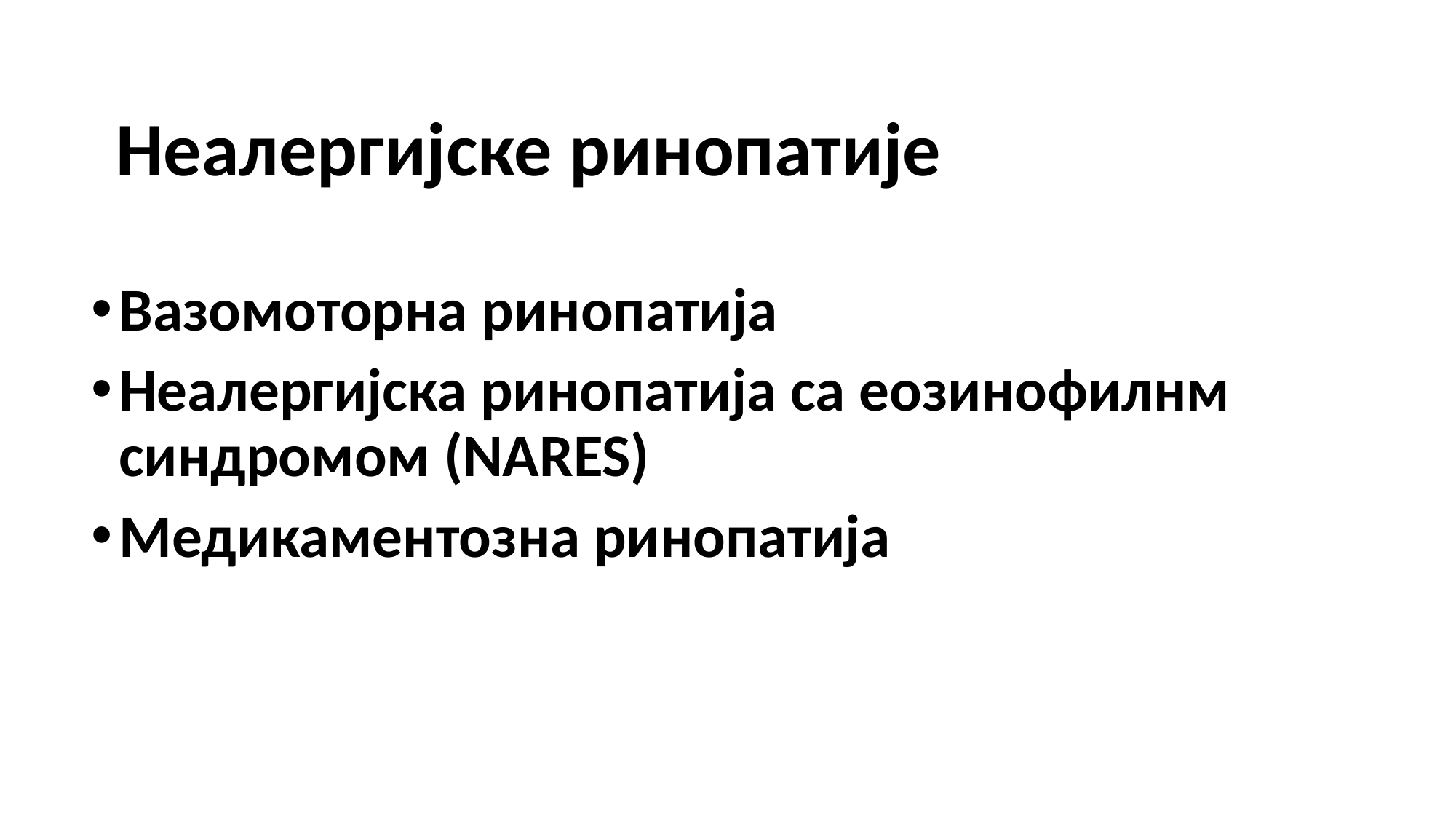

# Неалергијске ринопатије
Вазомоторна ринопатија
Неалергијска ринопатија са еозинофилнм синдромом (NARES)
Медикаментозна ринопатија